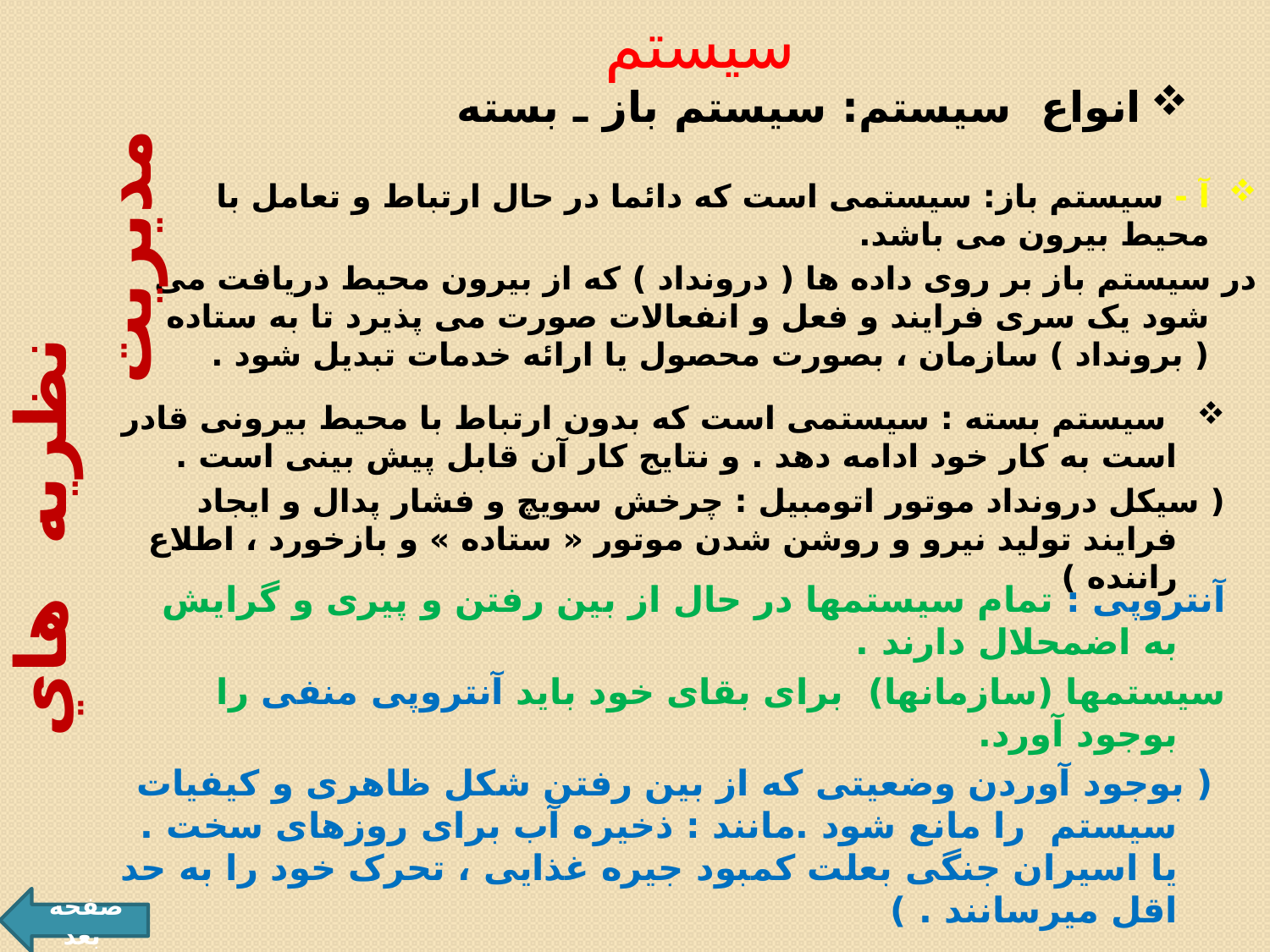

# سیستم
انواع  سیستم: سیستم باز ـ بسته
آ - سیستم باز: سیستمی است که دائما در حال ارتباط و تعامل با محیط بیرون می باشد.
در سیستم باز بر روی داده ها ( درونداد ) که از بیرون محیط دریافت می شود یک سری فرایند و فعل و انفعالات صورت می پذیرد تا به ستاده ( برونداد ) سازمان ، بصورت محصول یا ارائه خدمات تبدیل شود .
 سیستم بسته : سیستمی است که بدون ارتباط با محیط بیرونی قادر است به کار خود ادامه دهد . و نتایج کار آن قابل پیش بینی است .
( سیکل درونداد موتور اتومبیل : چرخش سویچ و فشار پدال و ایجاد فرایند تولید نیرو و روشن شدن موتور « ستاده » و بازخورد ، اطلاع راننده )
    نظريه هاي مديريت
آنتروپی : تمام سیستمها در حال از بین رفتن و پیری و گرایش به اضمحلال دارند .
سیستمها (سازمانها)  برای بقای خود باید آنتروپی منفی را بوجود آورد.
 ( بوجود آوردن وضعیتی که از بین رفتن شکل ظاهری و کیفیات سیستم  را مانع شود .مانند : ذخیره آب برای روزهای سخت . یا اسیران جنگی بعلت کمبود جیره غذایی ، تحرک خود را به حد اقل میرسانند . )

صفحه  بعد